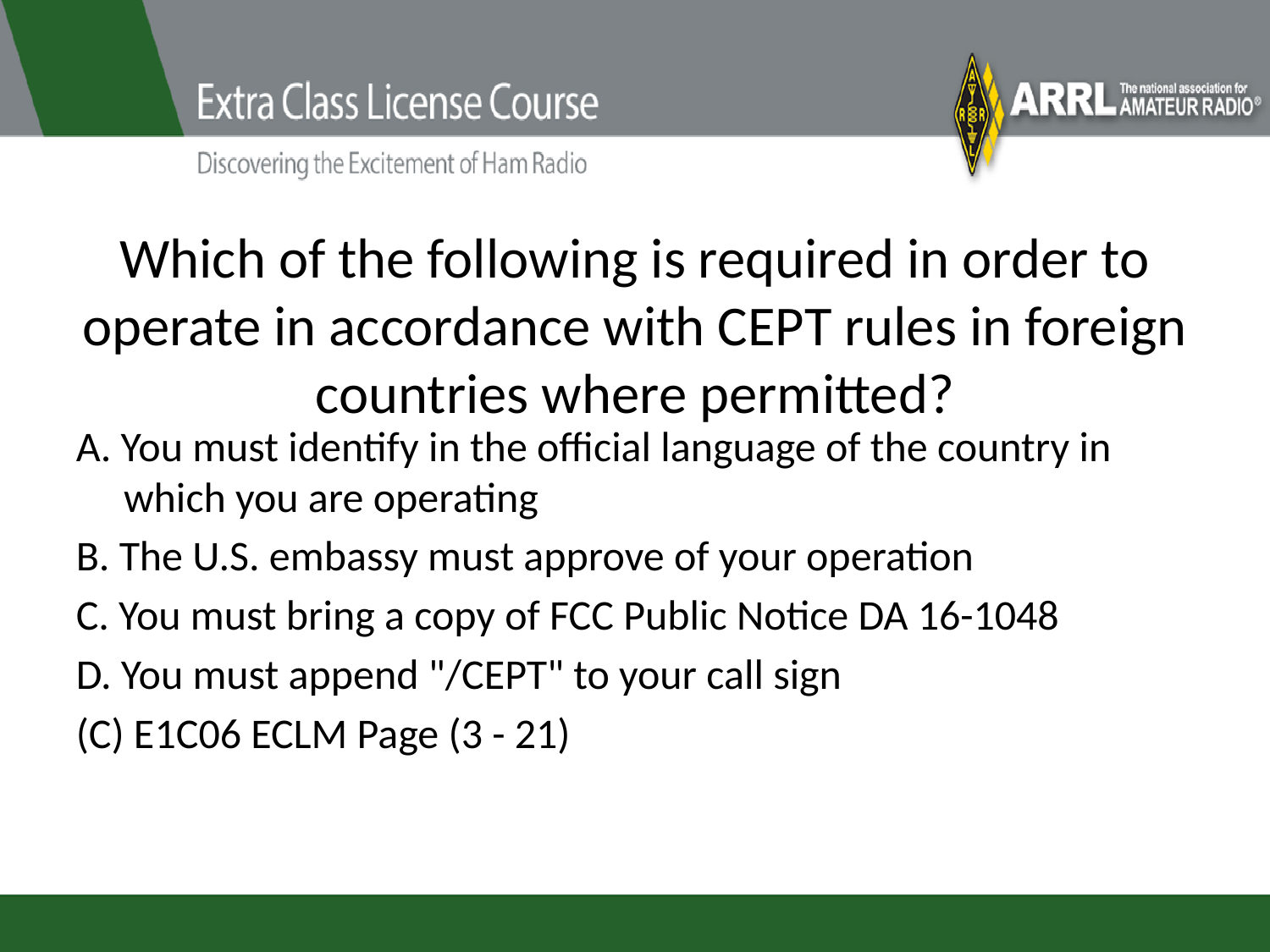

# Which of the following is required in order to operate in accordance with CEPT rules in foreign countries where permitted?
A. You must identify in the official language of the country in which you are operating
B. The U.S. embassy must approve of your operation
C. You must bring a copy of FCC Public Notice DA 16-1048
D. You must append "/CEPT" to your call sign
(C) E1C06 ECLM Page (3 - 21)